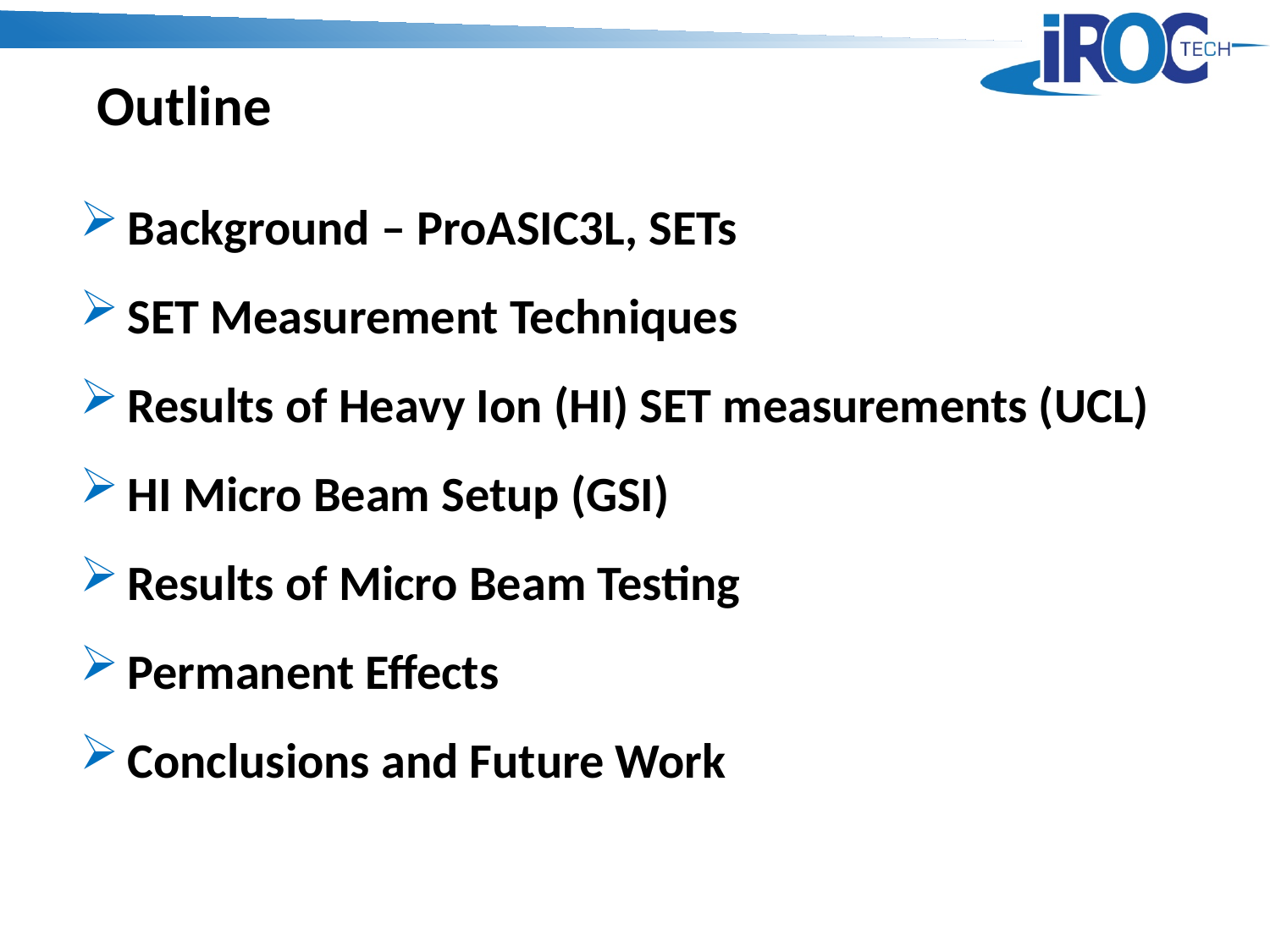

Outline
Background – ProASIC3L, SETs

SET Measurement Techniques

Results of Heavy Ion (HI) SET measurements (UCL)

HI Micro Beam Setup (GSI)

Results of Micro Beam Testing

Permanent Effects

Conclusions and Future Work